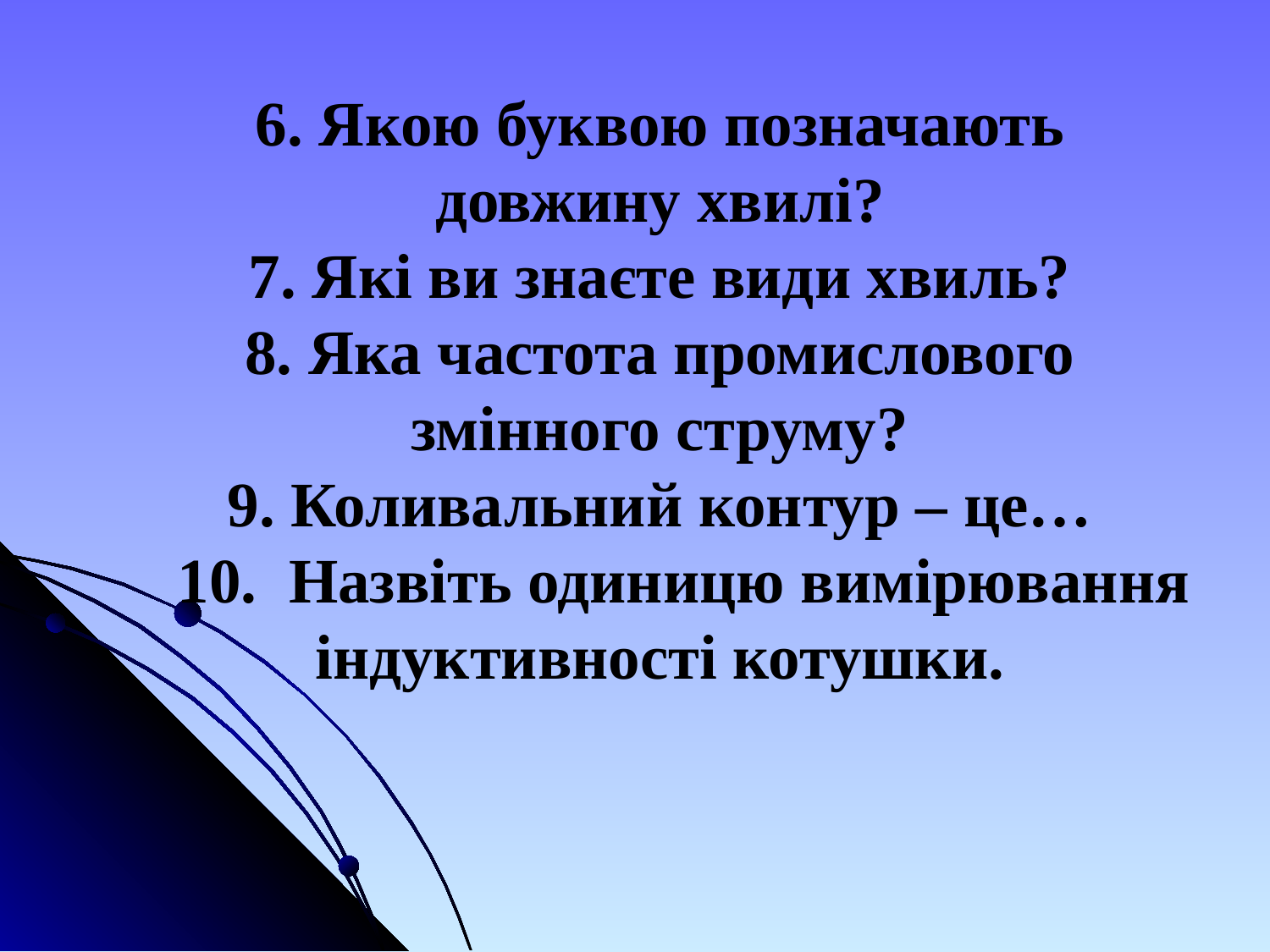

6. Якою буквою позначають довжину хвилі?
7. Які ви знаєте види хвиль?
8. Яка частота промислового змінного струму?
9. Коливальний контур – це…
   10.  Назвіть одиницю вимірювання індуктивності котушки.